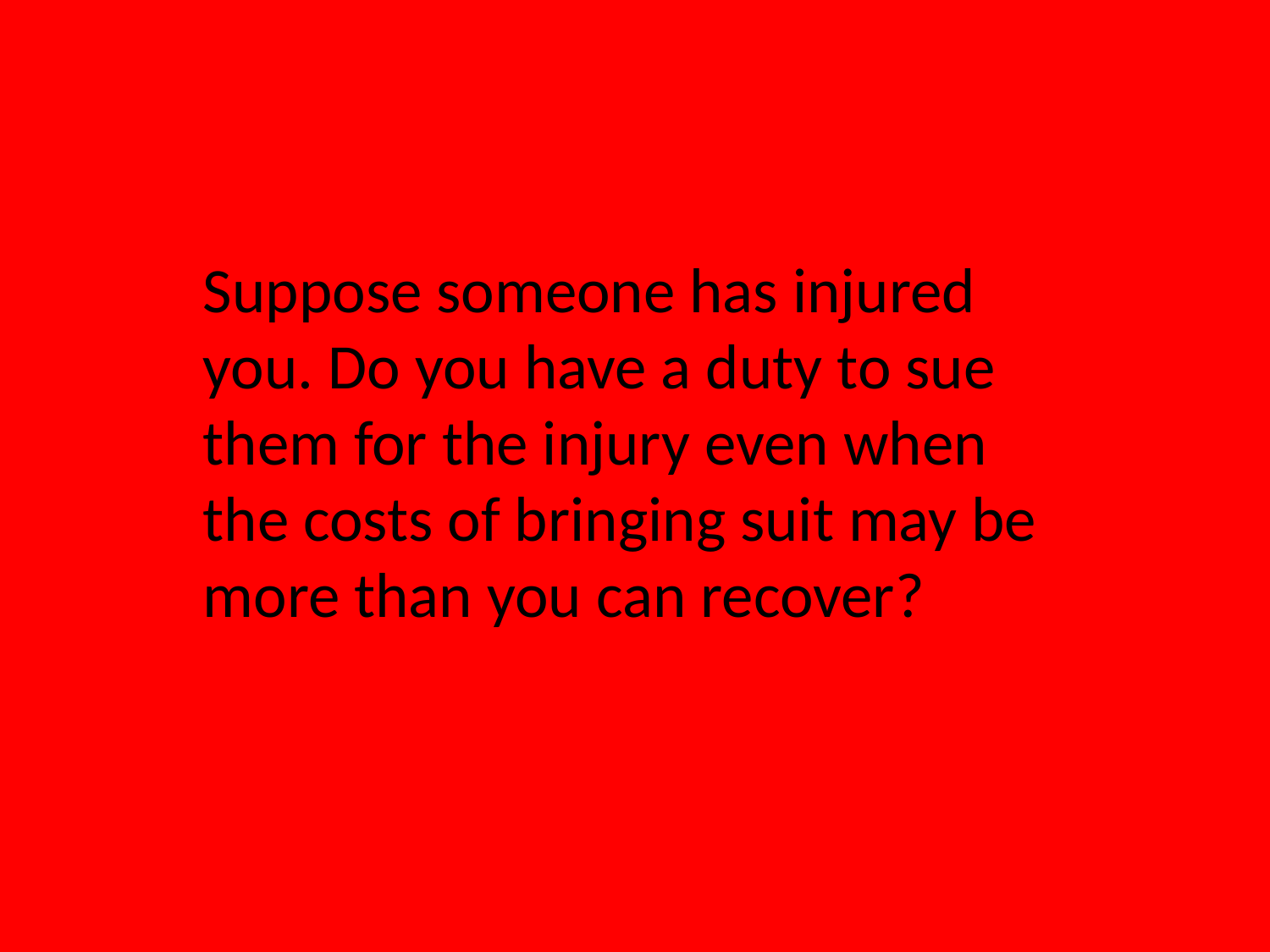

Suppose someone has injured you. Do you have a duty to sue them for the injury even when the costs of bringing suit may be more than you can recover?